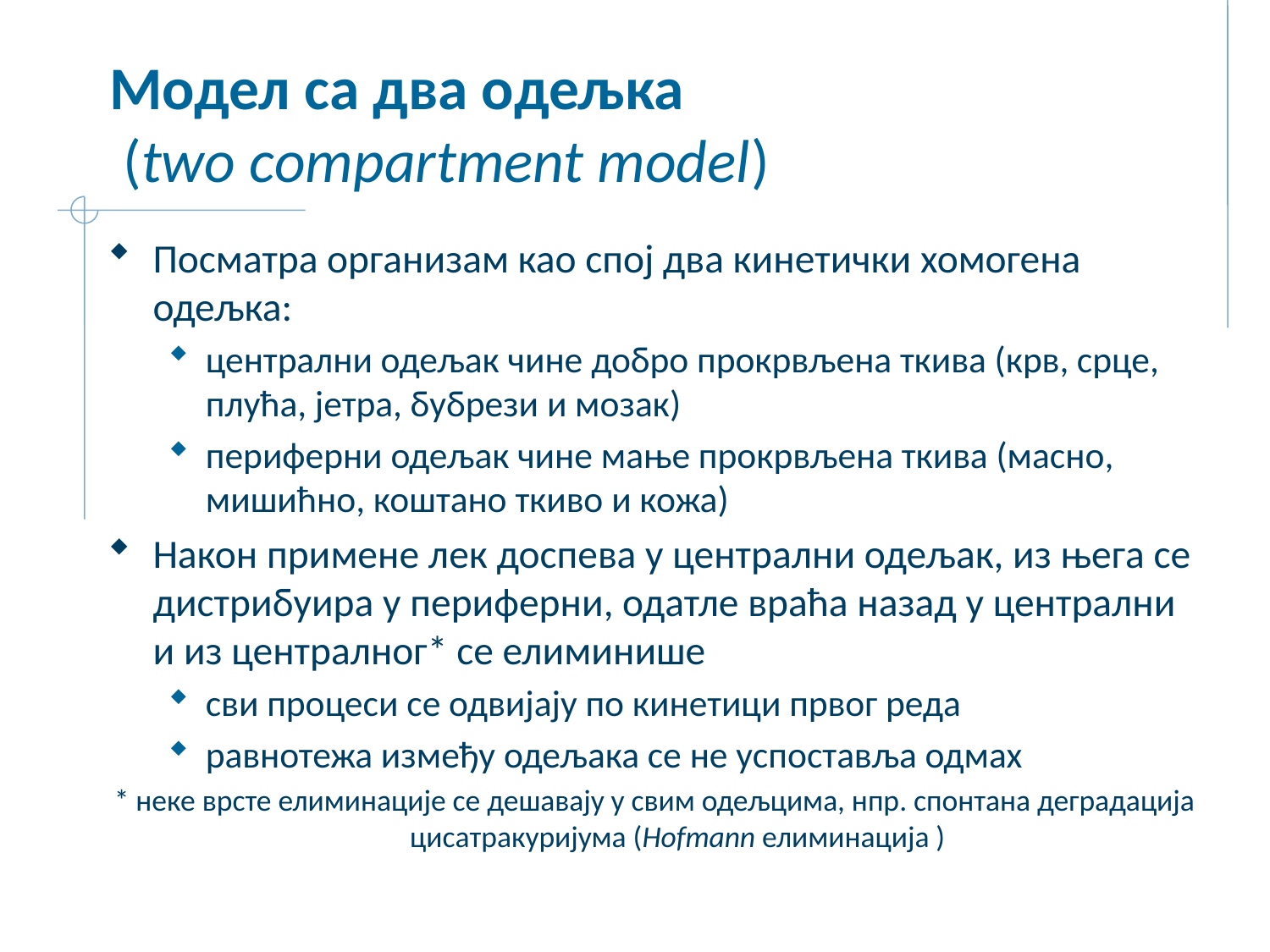

# Модел са два одељка (two compartment model)
Посматра организам као спој два кинетички хомогена одељка:
централни одељак чине добро прокрвљена ткива (крв, срце, плућа, јетра, бубрези и мозак)
периферни одељак чине мање прокрвљена ткива (масно, мишићно, коштано ткиво и кожа)
Након примене лек доспева у централни одељак, из њега се дистрибуира у периферни, одатле враћа назад у централни и из централног* се елиминише
сви процеси се одвијају по кинетици првог реда
равнотежа између одељака се не успоставља одмах
* неке врсте елиминације се дешавају у свим одељцима, нпр. спонтана деградација цисатракуријума (Hofmann елиминација )